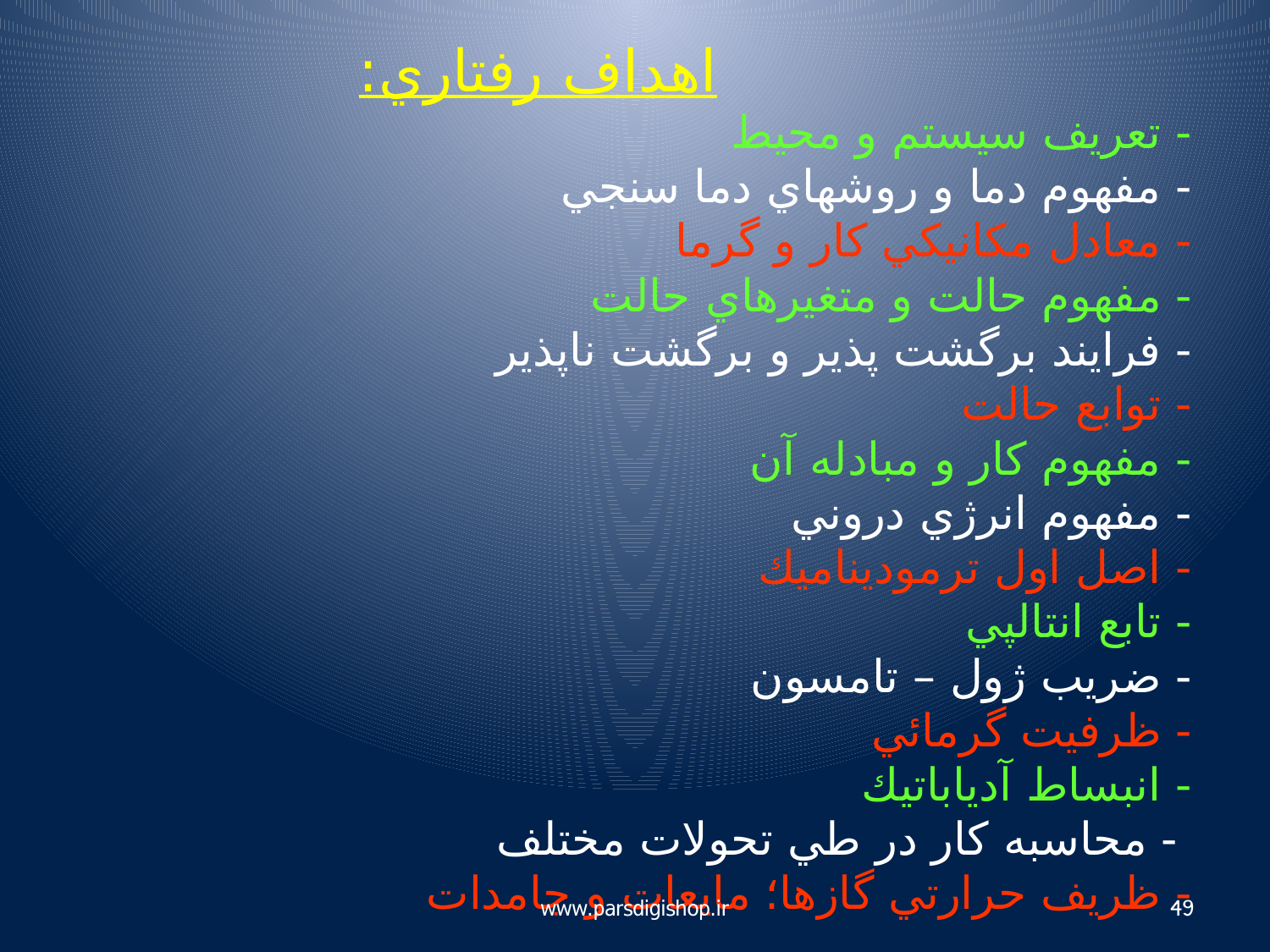

# اهداف رفتاري: - تعريف سيستم و محيط - مفهوم دما و روشهاي دما سنجي - معادل مكانيكي كار و گرما - مفهوم حالت و متغيرهاي حالت - فرايند برگشت پذير و برگشت ناپذير - توابع حالت - مفهوم کار و مبادله آن - مفهوم انرژي دروني - اصل اول ترموديناميك - تابع انتالپي - ضريب ژول – تامسون - ظرفيت گرمائي - انبساط آدياباتيك - محاسبه كار در طي تحولات مختلف - ظريف حرارتي گازها؛ مايعات و جامدات
www.parsdigishop.ir
49